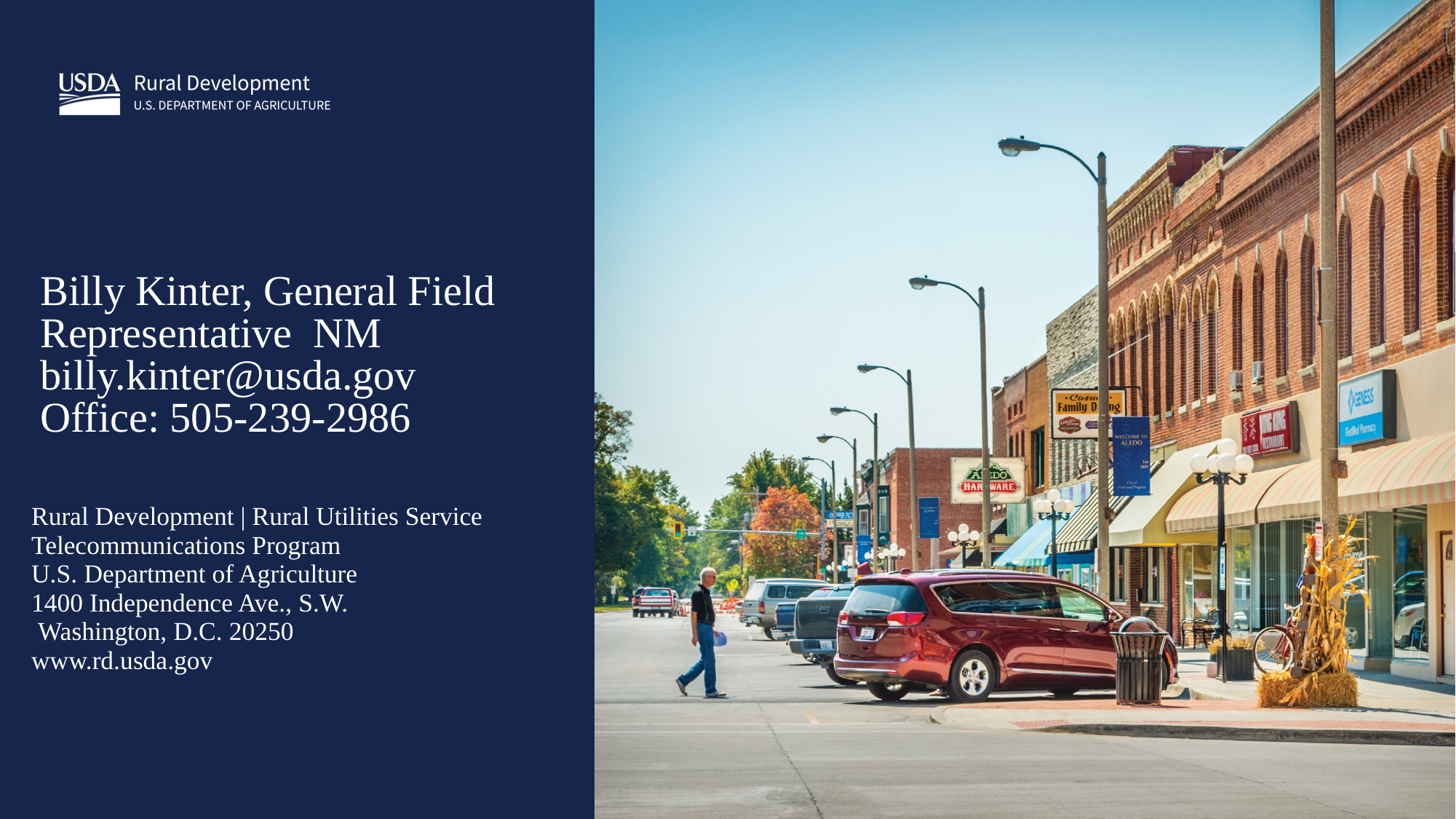

# Billy Kinter, General Field Representative  NM billy.kinter@usda.gov Office: 505-239-2986

Rural Development | Rural Utilities Service
Telecommunications Program
U.S. Department of Agriculture
1400 Independence Ave., S.W.
 Washington, D.C. 20250
www.rd.usda.gov